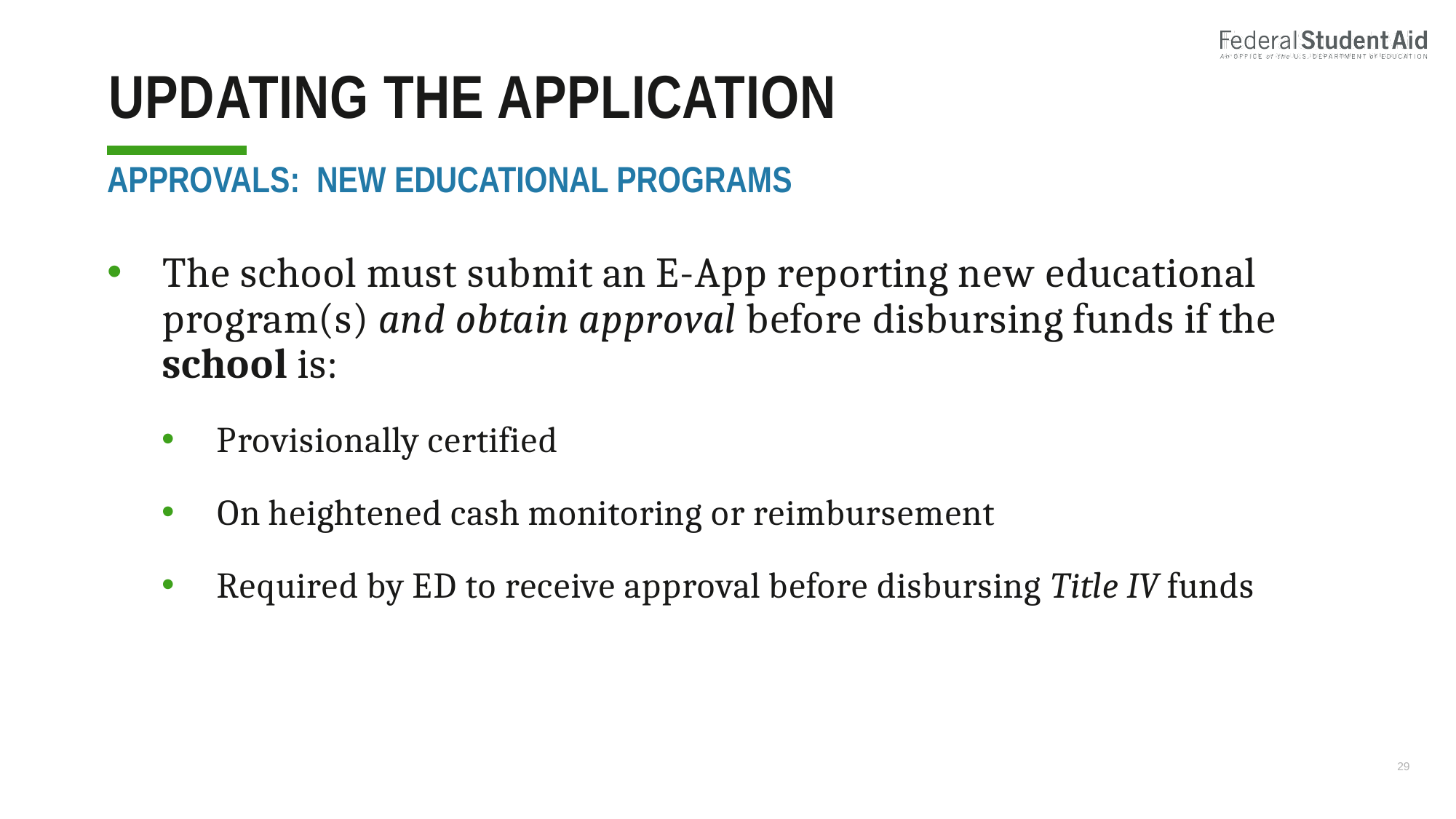

# Updating the application
Approvals:  New educational programs
The school must submit an E-App reporting new educational program(s) and obtain approval before disbursing funds if the school is:
Provisionally certified
On heightened cash monitoring or reimbursement
Required by ED to receive approval before disbursing Title IV funds

29